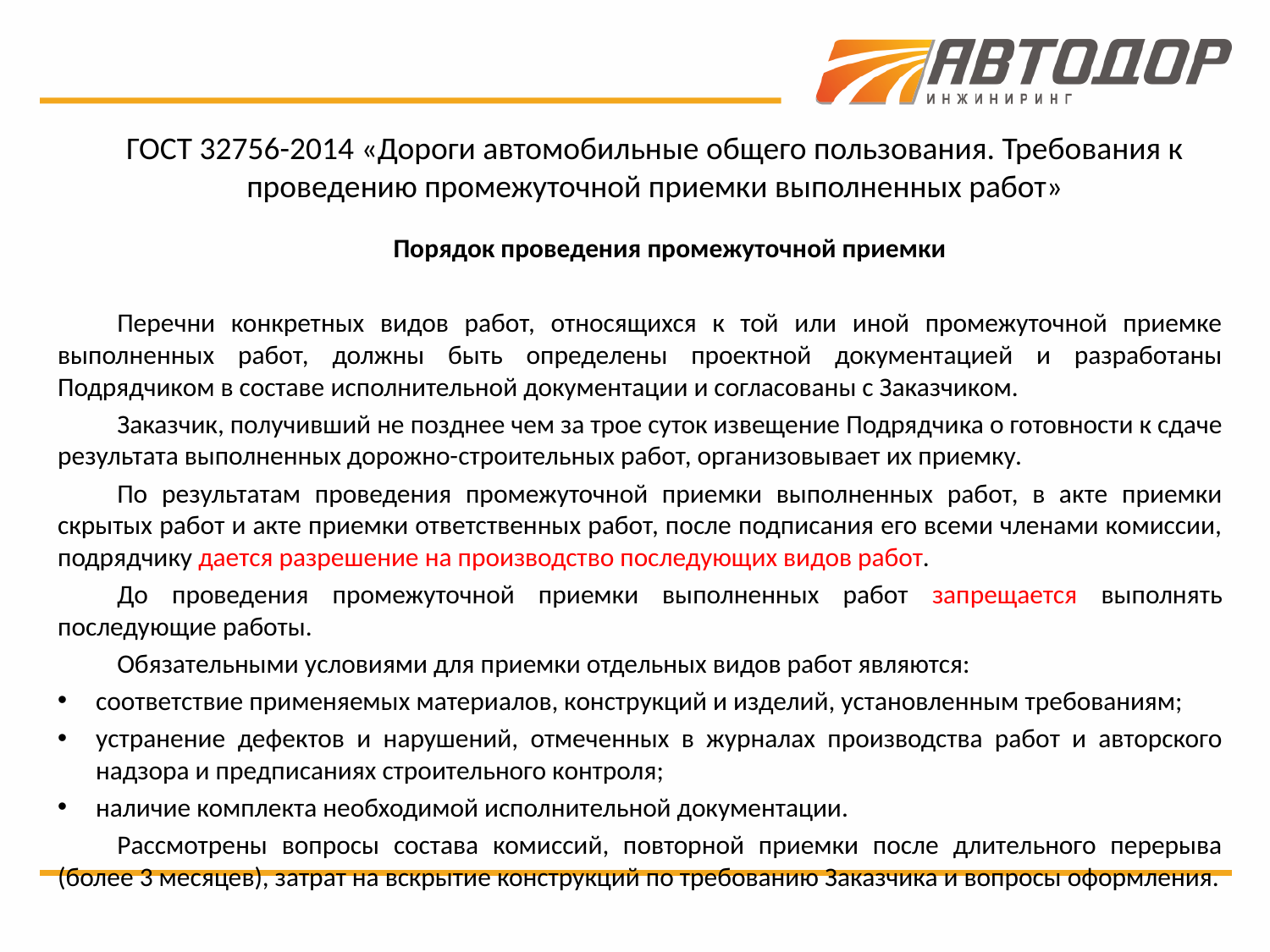

# ГОСТ 32756-2014 «Дороги автомобильные общего пользования. Требования к проведению промежуточной приемки выполненных работ»
Порядок проведения промежуточной приемки

Перечни конкретных видов работ, относящихся к той или иной промежуточной приемке выполненных работ, должны быть определены проектной документацией и разработаны Подрядчиком в составе исполнительной документации и согласованы с Заказчиком.
Заказчик, получивший не позднее чем за трое суток извещение Подрядчика о готовности к сдаче результата выполненных дорожно-строительных работ, организовывает их приемку.
По результатам проведения промежуточной приемки выполненных работ, в акте приемки скрытых работ и акте приемки ответственных работ, после подписания его всеми членами комиссии, подрядчику дается разрешение на производство последующих видов работ.
До проведения промежуточной приемки выполненных работ запрещается выполнять последующие работы.
Обязательными условиями для приемки отдельных видов работ являются:
соответствие применяемых материалов, конструкций и изделий, установленным требованиям;
устранение дефектов и нарушений, отмеченных в журналах производства работ и авторского надзора и предписаниях строительного контроля;
наличие комплекта необходимой исполнительной документации.
Рассмотрены вопросы состава комиссий, повторной приемки после длительного перерыва (более 3 месяцев), затрат на вскрытие конструкций по требованию Заказчика и вопросы оформления.